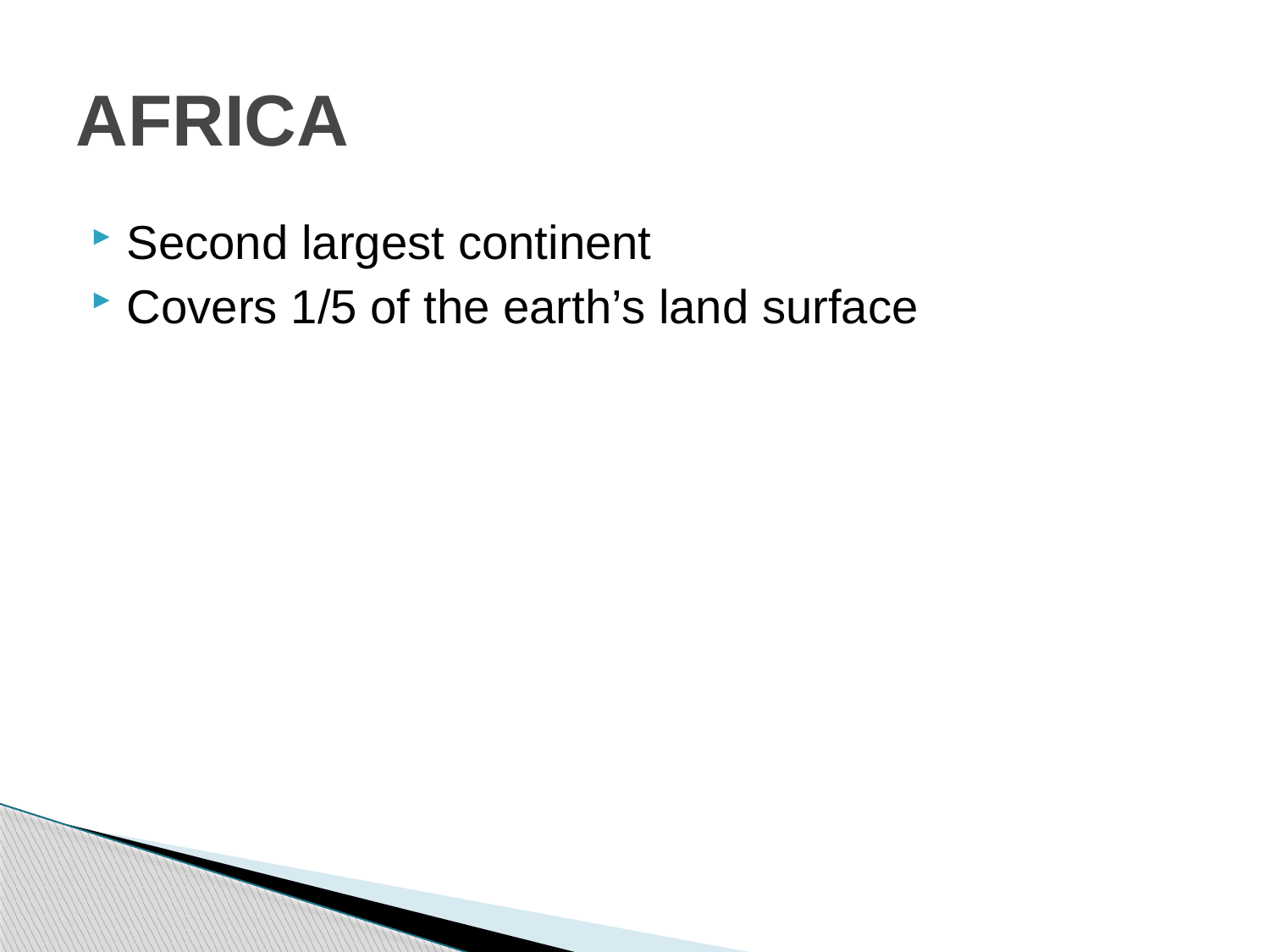

# AFRICA
Second largest continent
Covers 1/5 of the earth’s land surface